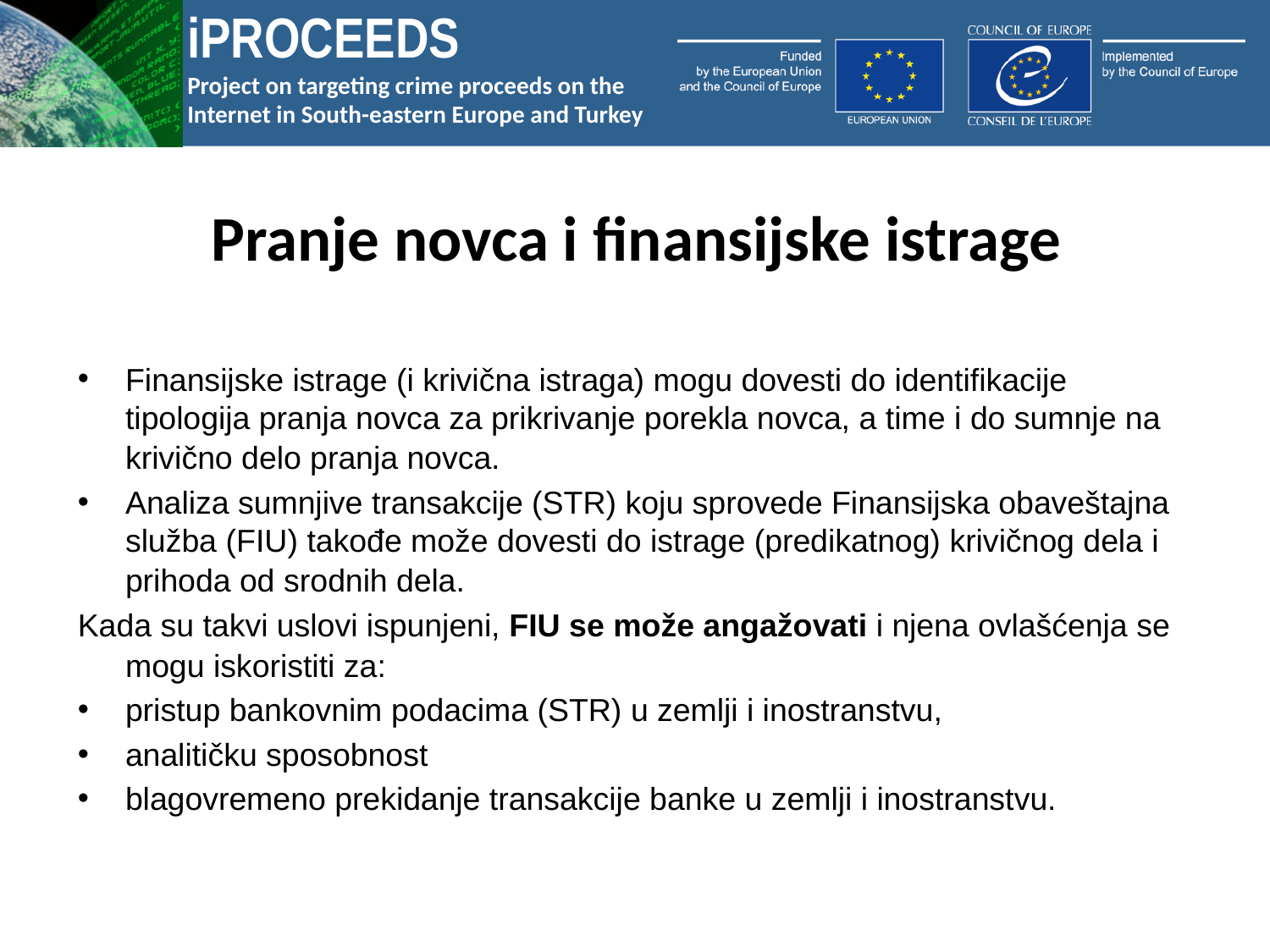

# Pranje novca i finansijske istrage

Finansijske istrage (i krivična istraga) mogu dovesti do identifikacije tipologija pranja novca za prikrivanje porekla novca, a time i do sumnje na krivično delo pranja novca.
Analiza sumnjive transakcije (STR) koju sprovede Finansijska obaveštajna služba (FIU) takođe može dovesti do istrage (predikatnog) krivičnog dela i prihoda od srodnih dela.
Kada su takvi uslovi ispunjeni, FIU se može angažovati i njena ovlašćenja se mogu iskoristiti za:
pristup bankovnim podacima (STR) u zemlji i inostranstvu,
analitičku sposobnost
blagovremeno prekidanje transakcije banke u zemlji i inostranstvu.